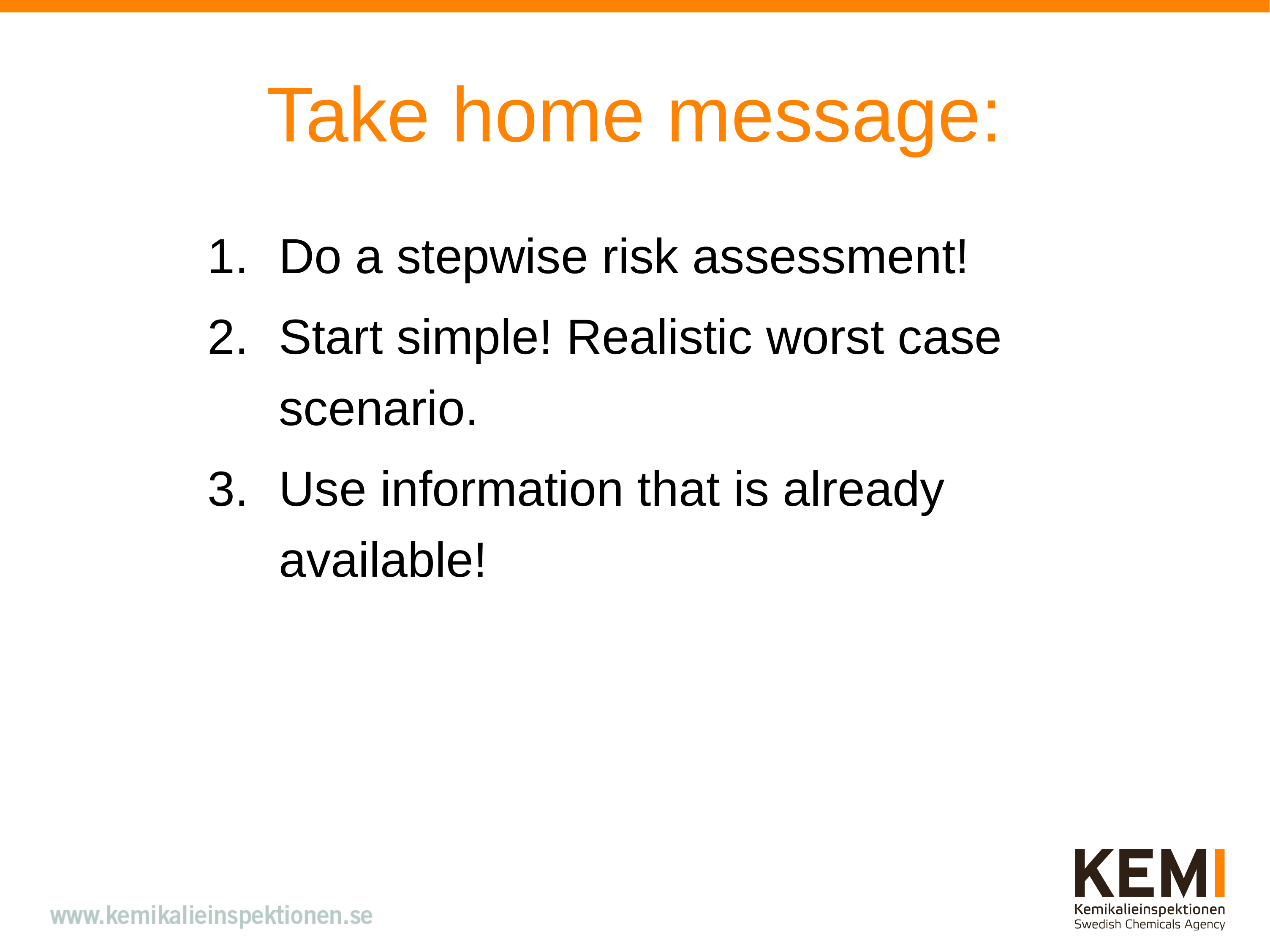

Take home message:
Do a stepwise risk assessment!
Start simple! Realistic worst case scenario.
Use information that is already available!